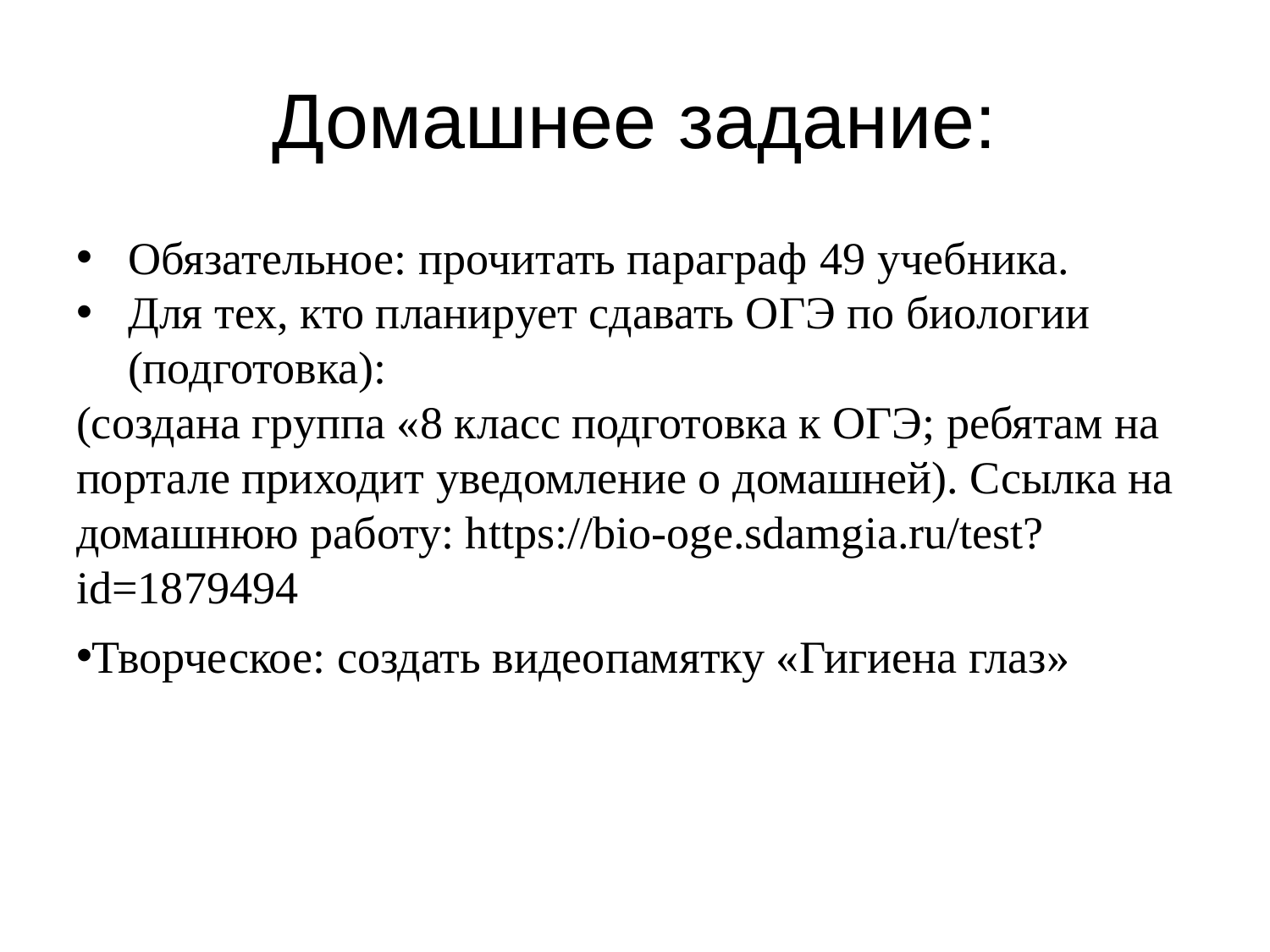

Домашнее задание:
Обязательное: прочитать параграф 49 учебника.
Для тех, кто планирует сдавать ОГЭ по биологии (подготовка):
(создана группа «8 класс подготовка к ОГЭ; ребятам на портале приходит уведомление о домашней). Ссылка на домашнюю работу: https://bio-oge.sdamgia.ru/test?id=1879494
Творческое: создать видеопамятку «Гигиена глаз»